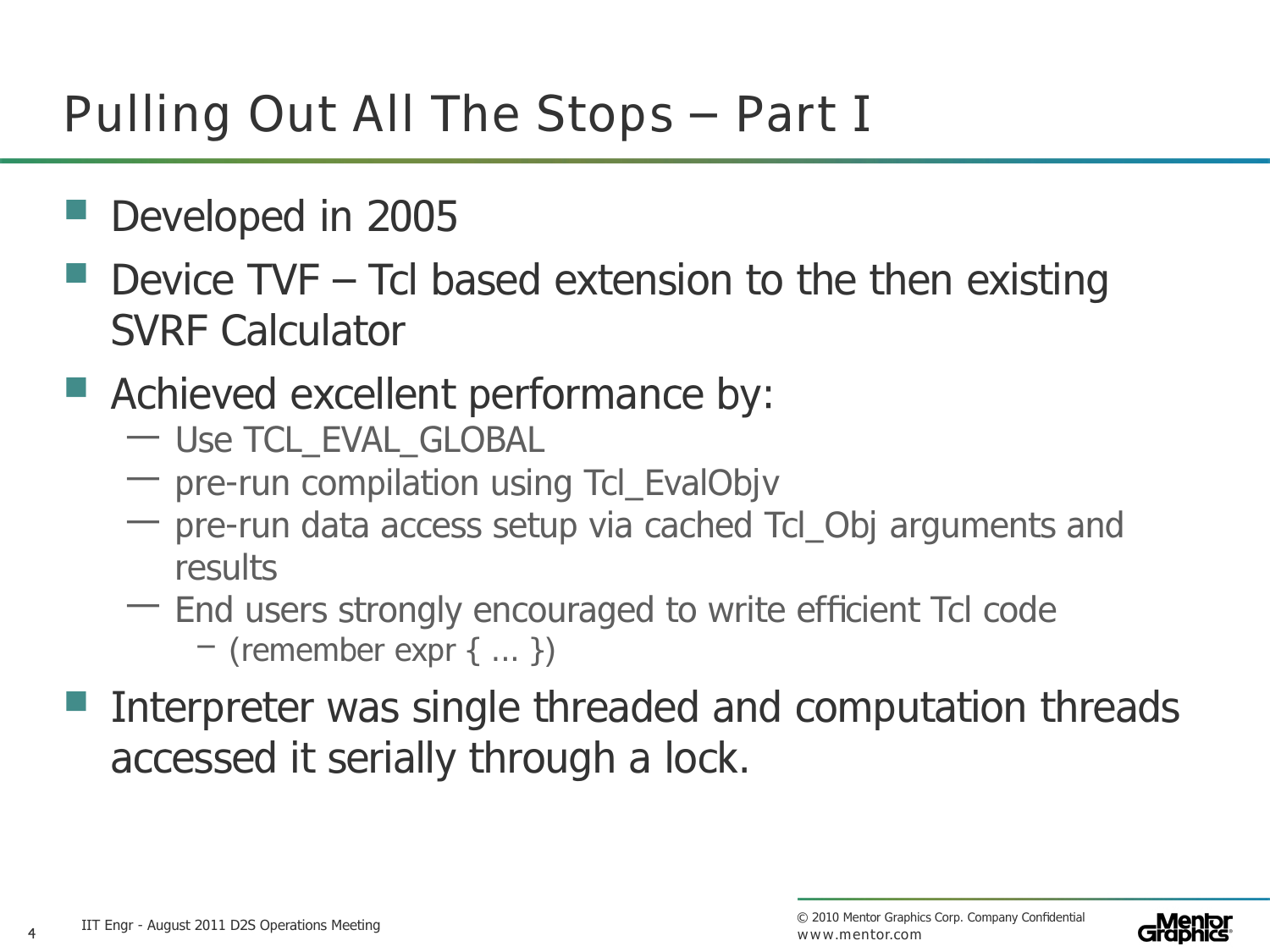

# Pulling Out All The Stops – Part I
Developed in 2005
Device TVF – Tcl based extension to the then existing SVRF Calculator
Achieved excellent performance by:
Use TCL_EVAL_GLOBAL
pre-run compilation using Tcl_EvalObjv
pre-run data access setup via cached Tcl_Obj arguments and results
End users strongly encouraged to write efficient Tcl code
(remember expr { ... })
Interpreter was single threaded and computation threads accessed it serially through a lock.
IIT Engr - August 2011 D2S Operations Meeting